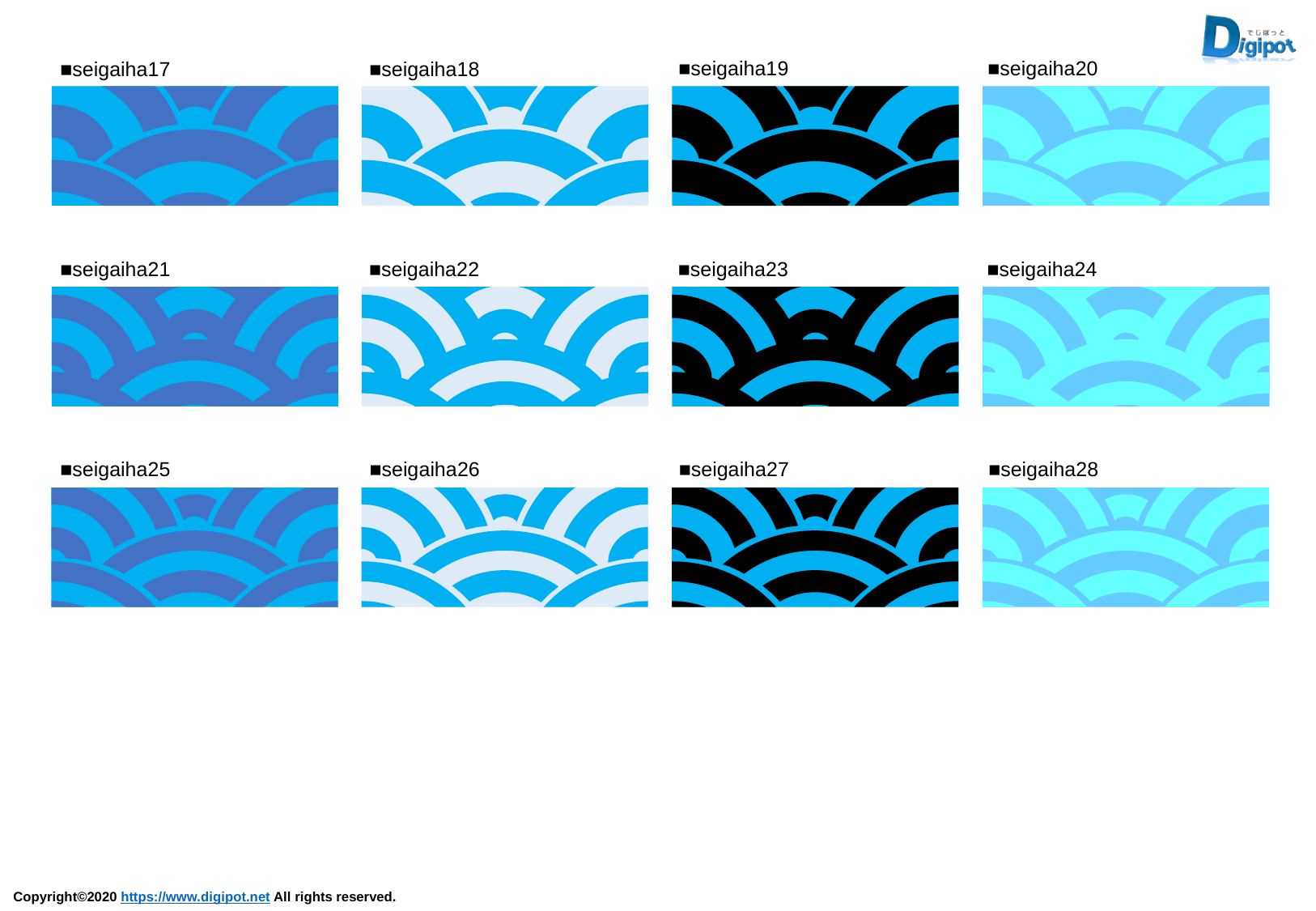

■seigaiha19
■seigaiha20
■seigaiha17
■seigaiha18

■seigaiha21
■seigaiha22
■seigaiha23
■seigaiha24

■seigaiha25
■seigaiha26
■seigaiha27
■seigaiha28